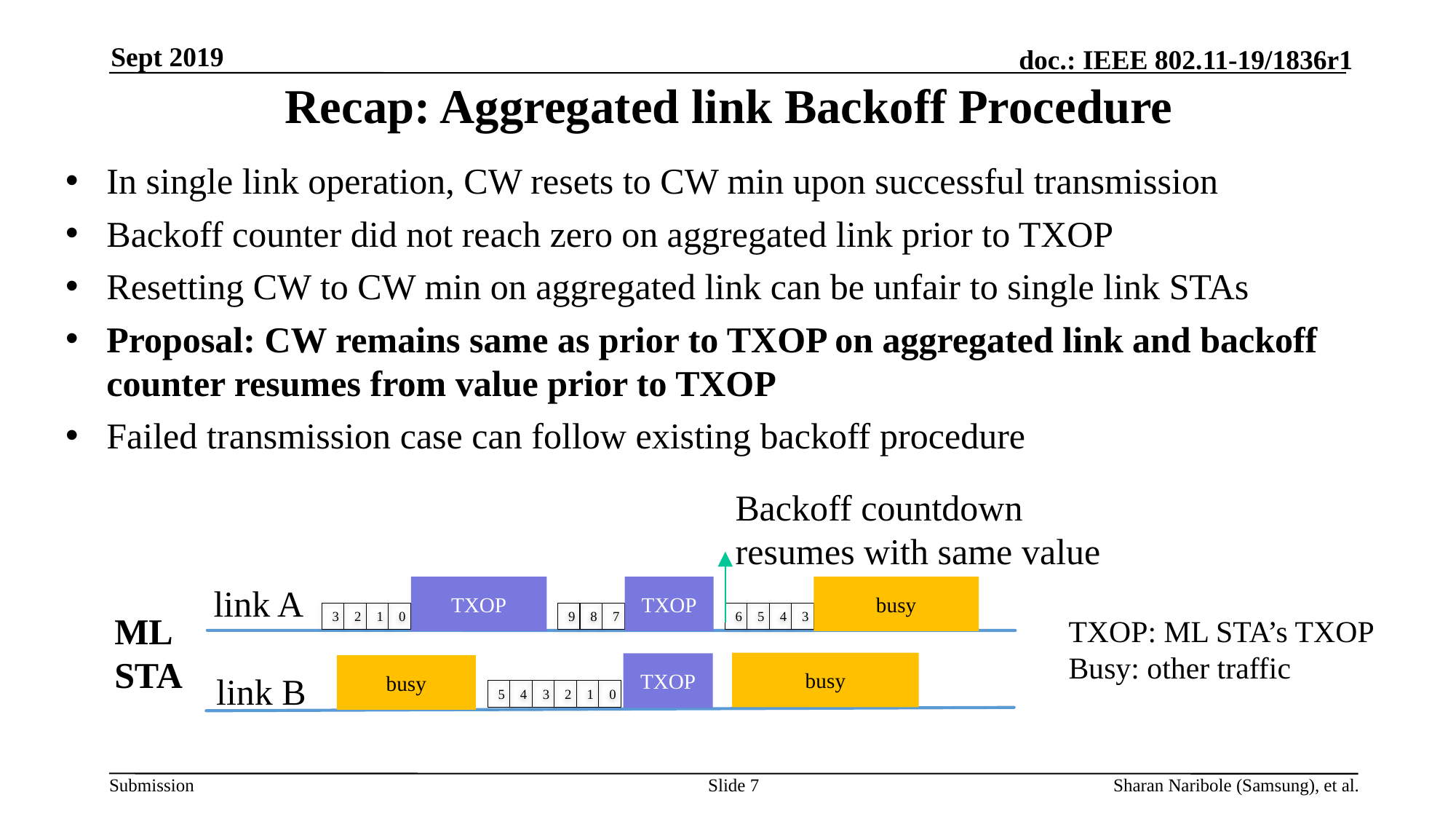

Sept 2019
# Recap: Aggregated link Backoff Procedure
In single link operation, CW resets to CW min upon successful transmission
Backoff counter did not reach zero on aggregated link prior to TXOP
Resetting CW to CW min on aggregated link can be unfair to single link STAs
Proposal: CW remains same as prior to TXOP on aggregated link and backoff counter resumes from value prior to TXOP
Failed transmission case can follow existing backoff procedure
Backoff countdown resumes with same value
busy
TXOP
TXOP
link A
3
2
1
0
9
8
7
6
5
4
3

busy
TXOP
busy
link B

5
4
3
2
1
0
TXOP: ML STA’s TXOP
Busy: other traffic
ML
STA
Slide 7
Sharan Naribole (Samsung), et al.